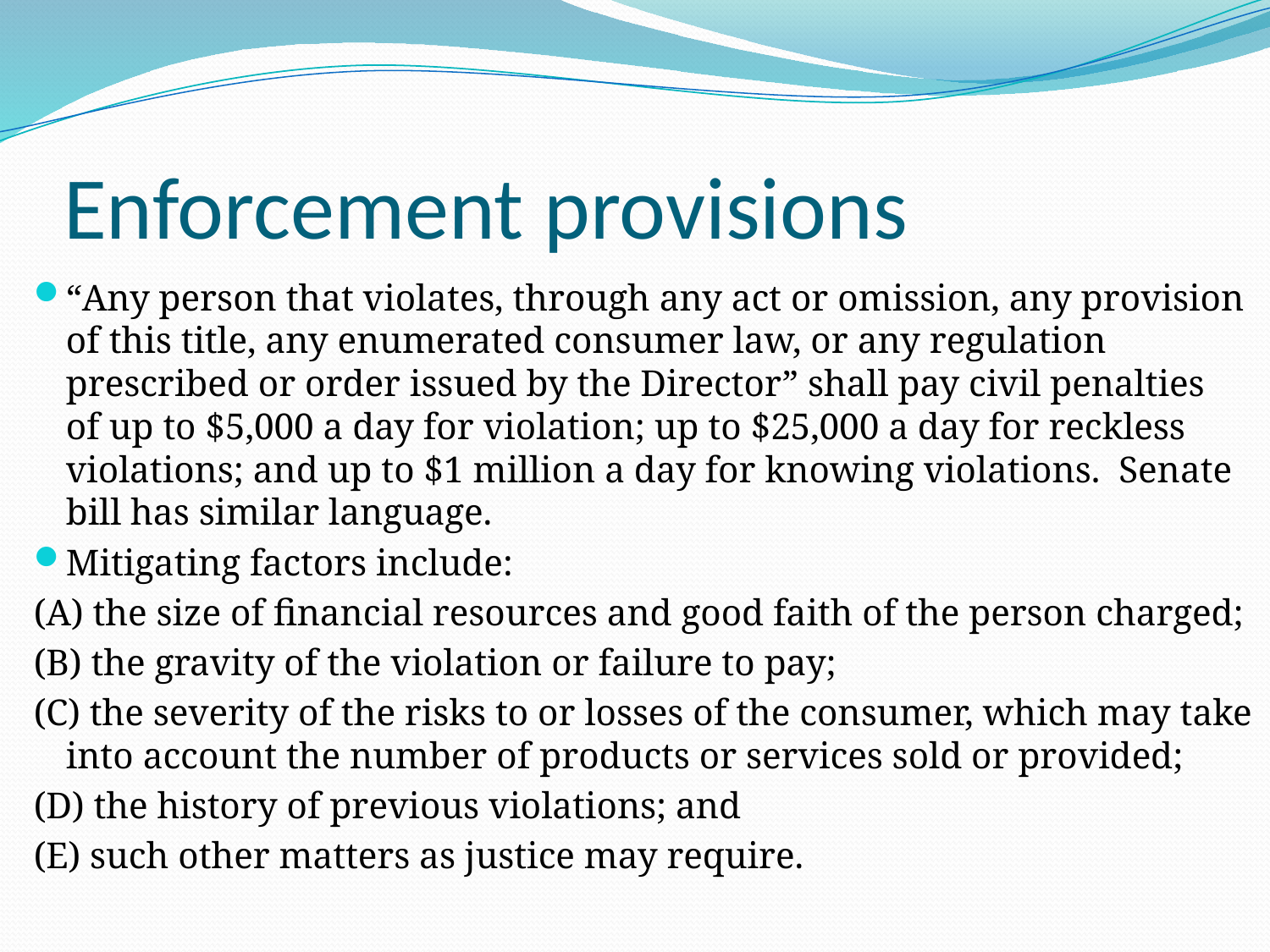

Enforcement provisions
“Any person that violates, through any act or omission, any provision of this title, any enumerated consumer law, or any regulation prescribed or order issued by the Director” shall pay civil penalties  of up to $5,000 a day for violation; up to $25,000 a day for reckless violations; and up to $1 million a day for knowing violations.  Senate bill has similar language.
Mitigating factors include:
(A) the size of financial resources and good faith of the person charged;
(B) the gravity of the violation or failure to pay;
(C) the severity of the risks to or losses of the consumer, which may take into account the number of products or services sold or provided;
(D) the history of previous violations; and
(E) such other matters as justice may require.